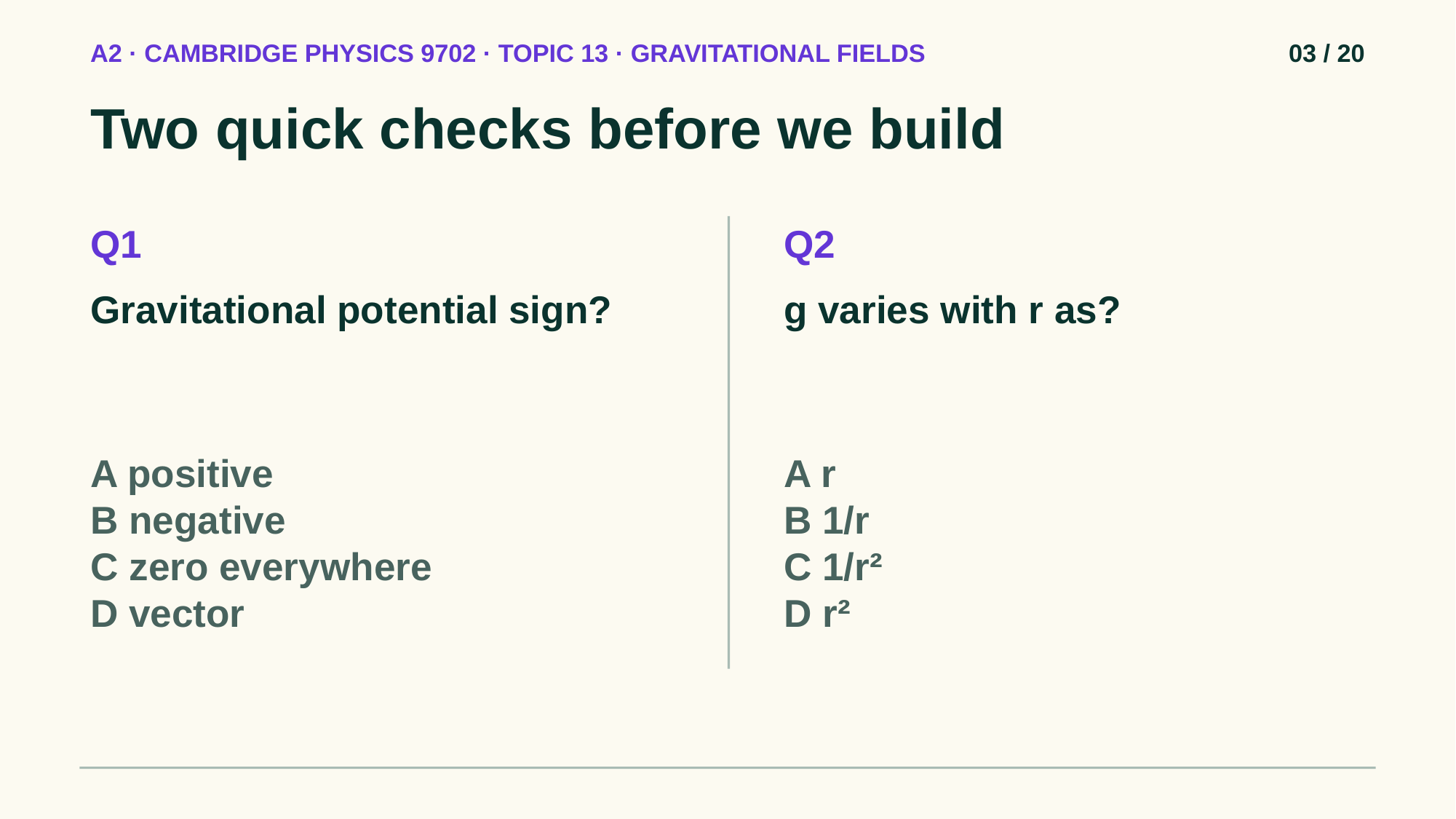

A2 · CAMBRIDGE PHYSICS 9702 · TOPIC 13 · GRAVITATIONAL FIELDS
03 / 20
Two quick checks before we build
Q1
Q2

Gravitational potential sign?
g varies with r as?
A positive
B negative
C zero everywhere
D vector
A r
B 1/r
C 1/r²
D r²